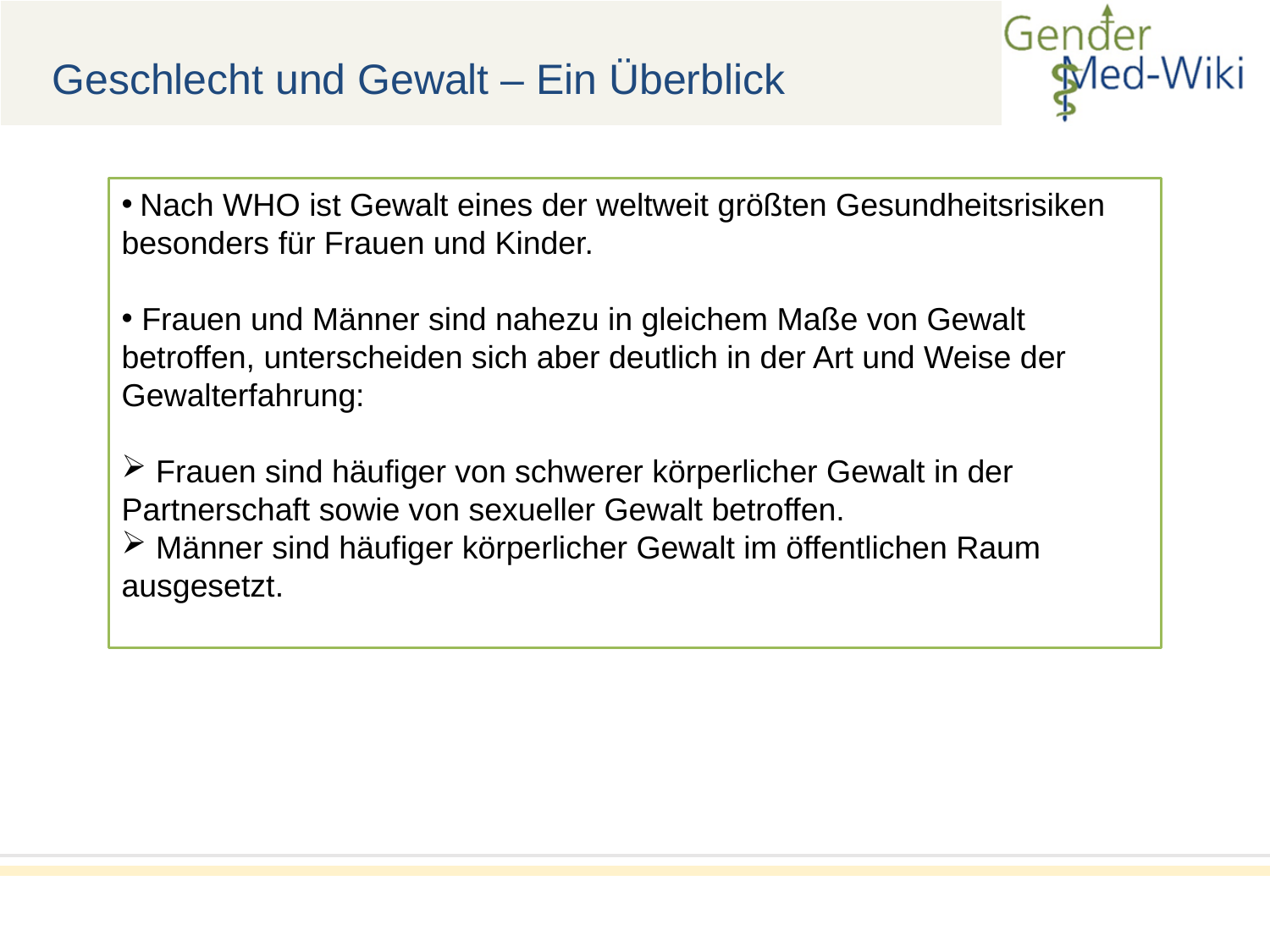

Geschlecht und Gewalt – Ein Überblick
 Nach WHO ist Gewalt eines der weltweit größten Gesundheitsrisiken besonders für Frauen und Kinder.

 Frauen und Männer sind nahezu in gleichem Maße von Gewalt betroffen, unterscheiden sich aber deutlich in der Art und Weise der Gewalterfahrung:

 Frauen sind häufiger von schwerer körperlicher Gewalt in der Partnerschaft sowie von sexueller Gewalt betroffen.
 Männer sind häufiger körperlicher Gewalt im öffentlichen Raum ausgesetzt.